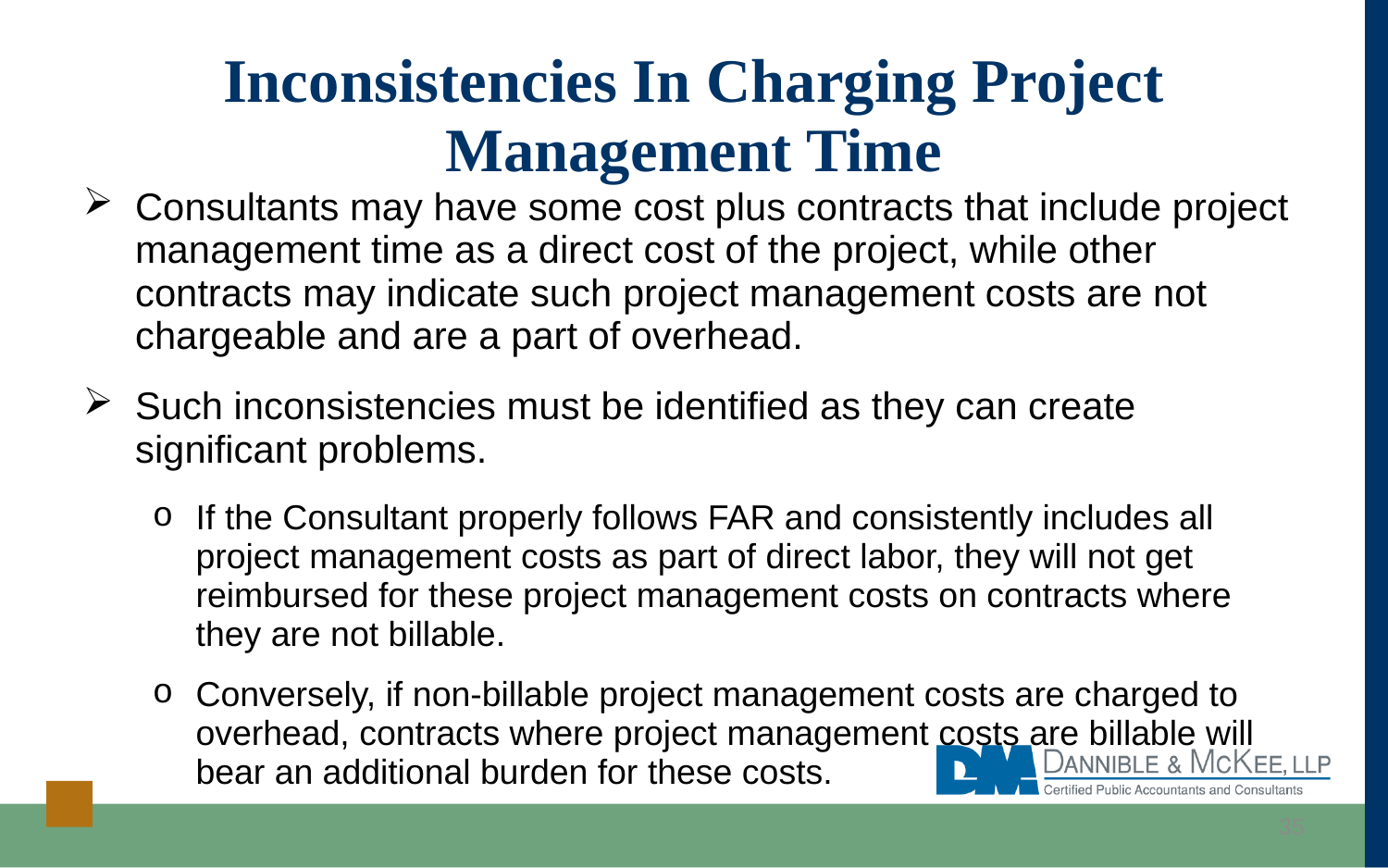

# Inconsistencies In Charging Project Management Time
Consultants may have some cost plus contracts that include project management time as a direct cost of the project, while other contracts may indicate such project management costs are not chargeable and are a part of overhead.
Such inconsistencies must be identified as they can create significant problems.
If the Consultant properly follows FAR and consistently includes all project management costs as part of direct labor, they will not get reimbursed for these project management costs on contracts where they are not billable.
Conversely, if non-billable project management costs are charged to overhead, contracts where project management costs are billable will bear an additional burden for these costs.
35